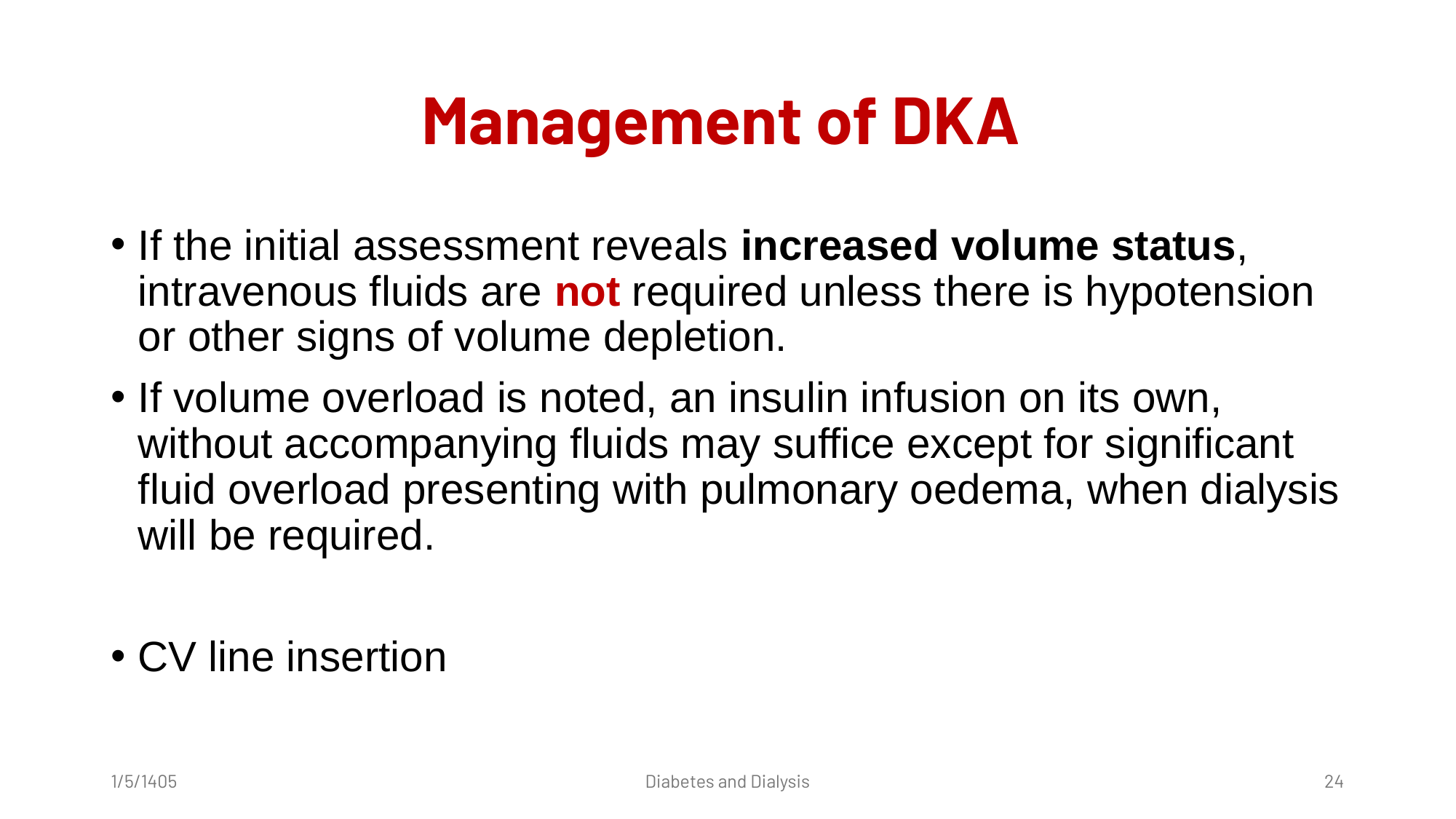

# Management of DKA
If the initial assessment reveals increased volume status, intravenous fluids are not required unless there is hypotension or other signs of volume depletion.
If volume overload is noted, an insulin infusion on its own, without accompanying fluids may suffice except for significant fluid overload presenting with pulmonary oedema, when dialysis will be required.

CV line insertion

1/5/1405
Diabetes and Dialysis
24